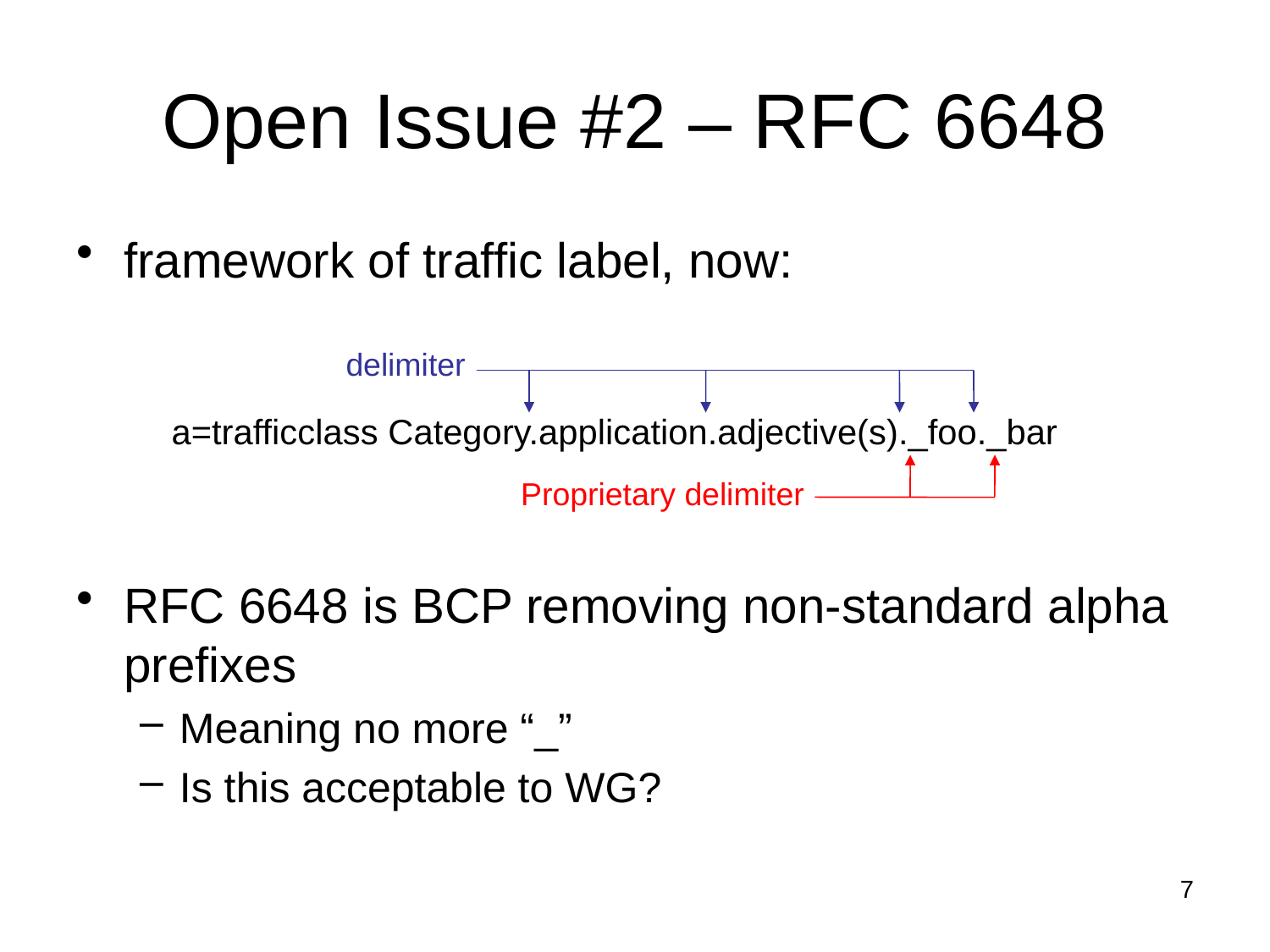

# Open Issue #2 – RFC 6648
framework of traffic label, now:

RFC 6648 is BCP removing non-standard alpha prefixes
Meaning no more “_”
Is this acceptable to WG?
delimiter

a=trafficclass Category.application.adjective(s)._foo._bar

Proprietary delimiter
7